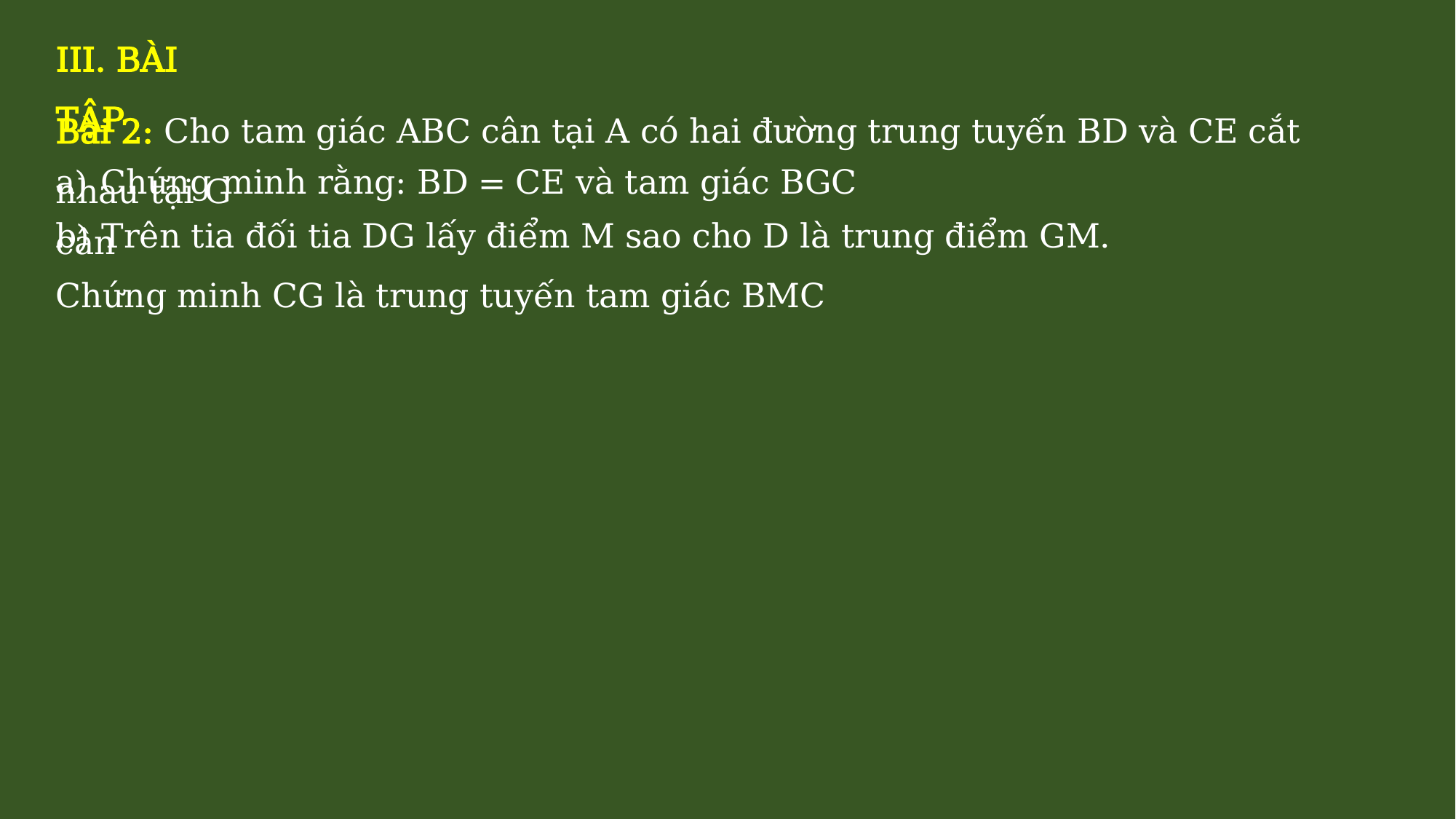

III. BÀI TẬP
Bài 2: Cho tam giác ABC cân tại A có hai đường trung tuyến BD và CE cắt nhau tại G
a) Chứng minh rằng: BD = CE và tam giác BGC cân
b) Trên tia đối tia DG lấy điểm M sao cho D là trung điểm GM.
Chứng minh CG là trung tuyến tam giác BMC